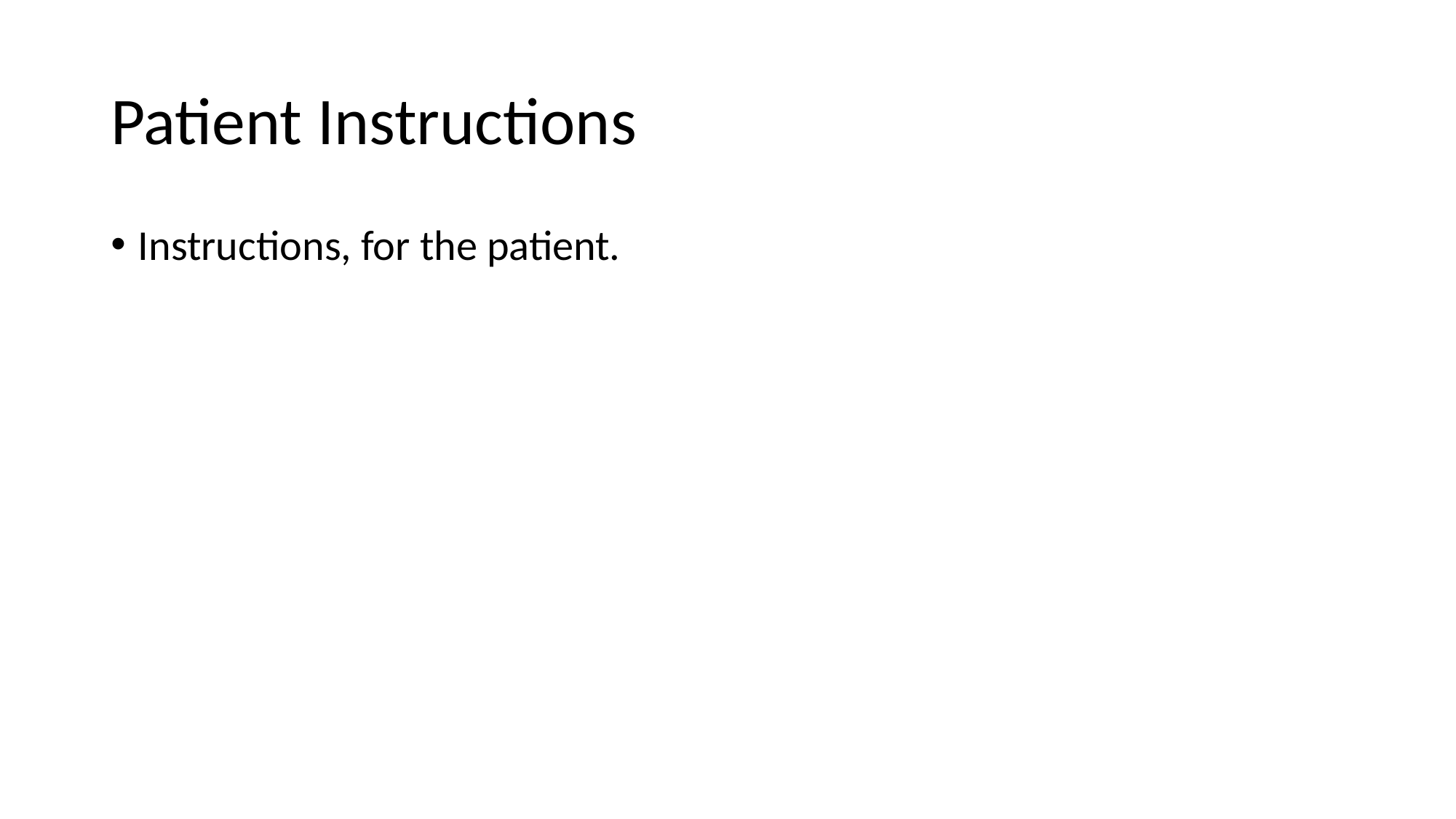

# Patient Instructions
Instructions, for the patient.